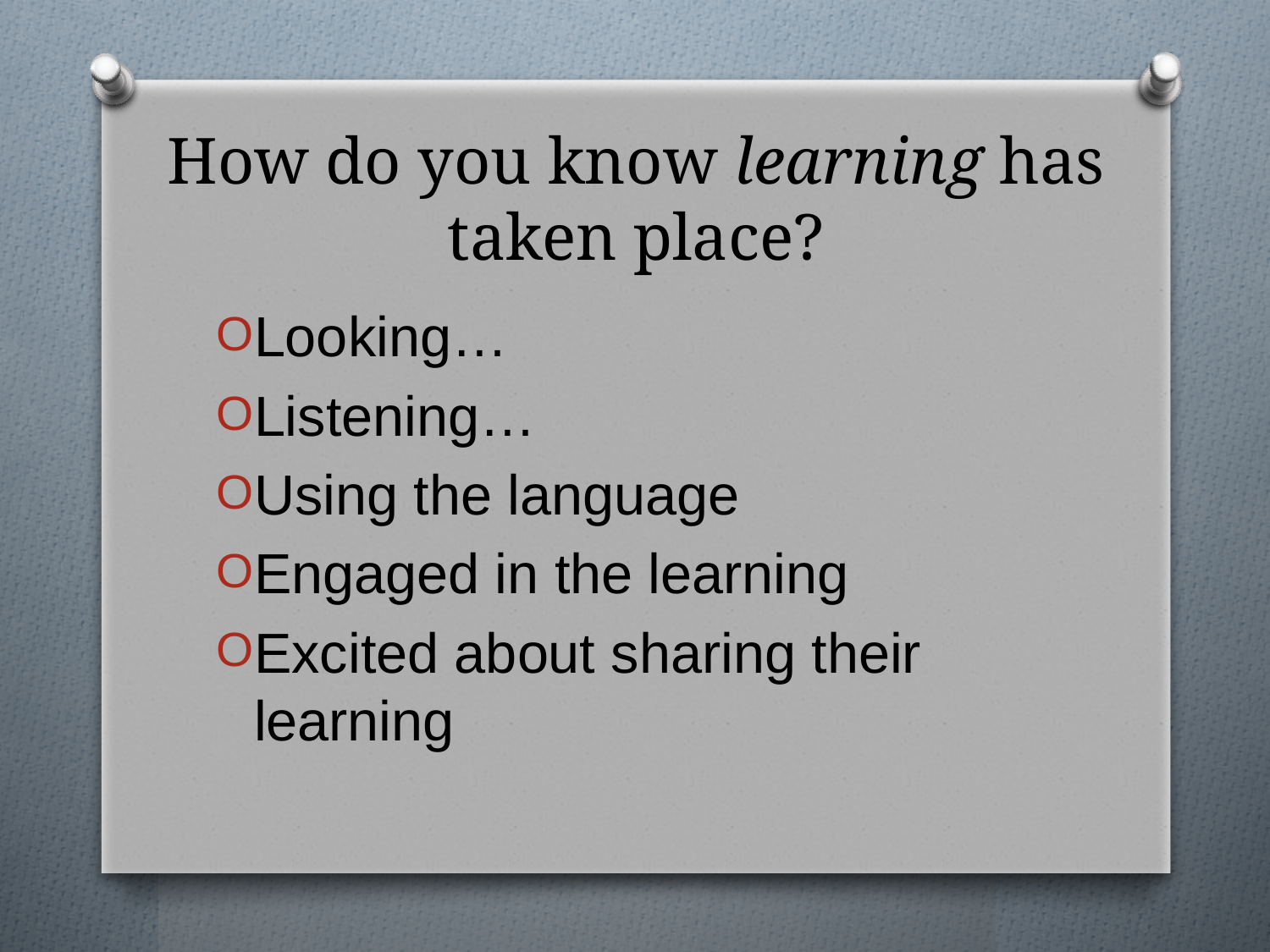

# How do you know learning has taken place?
Looking…
Listening…
Using the language
Engaged in the learning
Excited about sharing their learning